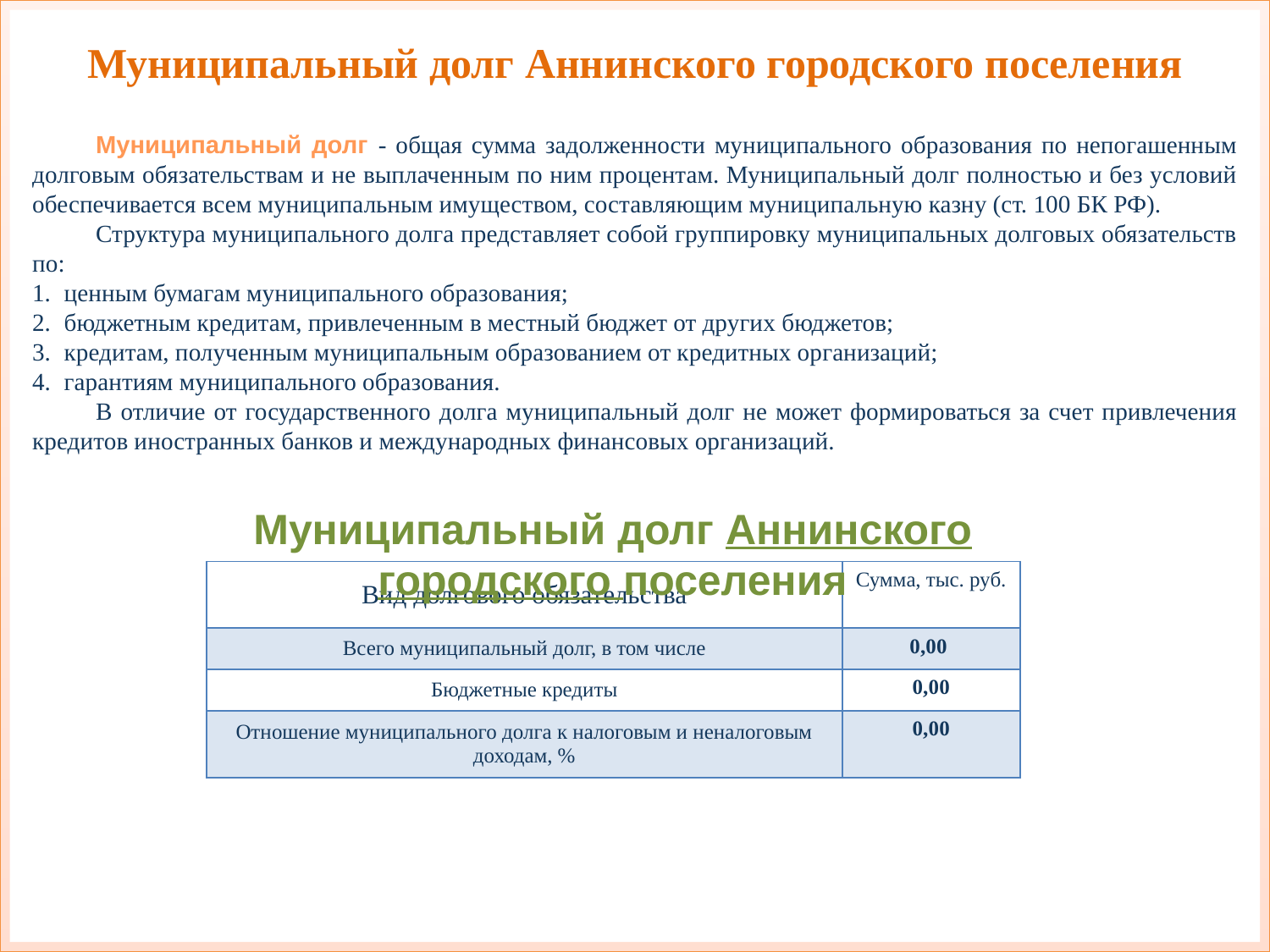

Муниципальный долг Аннинского городского поселения
#
Муниципальный долг - общая сумма задолженности муниципального образования по непогашенным долговым обязательствам и не выплаченным по ним процентам. Муниципальный долг полностью и без условий обеспечивается всем муниципальным имуществом, составляющим муниципальную казну (ст. 100 БК РФ).
Структура муниципального долга представляет собой группировку муниципальных долговых обязательств по:
ценным бумагам муниципального образования;
бюджетным кредитам, привлеченным в местный бюджет от других бюджетов;
кредитам, полученным муниципальным образованием от кредитных организаций;
гарантиям муниципального образования.
В отличие от государственного долга муниципальный долг не может формироваться за счет привлечения кредитов иностранных банков и международных финансовых организаций.

Муниципальный долг Аннинского городского поселения
| Вид долгового обязательства | Сумма, тыс. руб. |
| --- | --- |
| Всего муниципальный долг, в том числе | 0,00 |
| Бюджетные кредиты | 0,00 |
| Отношение муниципального долга к налоговым и неналоговым доходам, % | 0,00 |